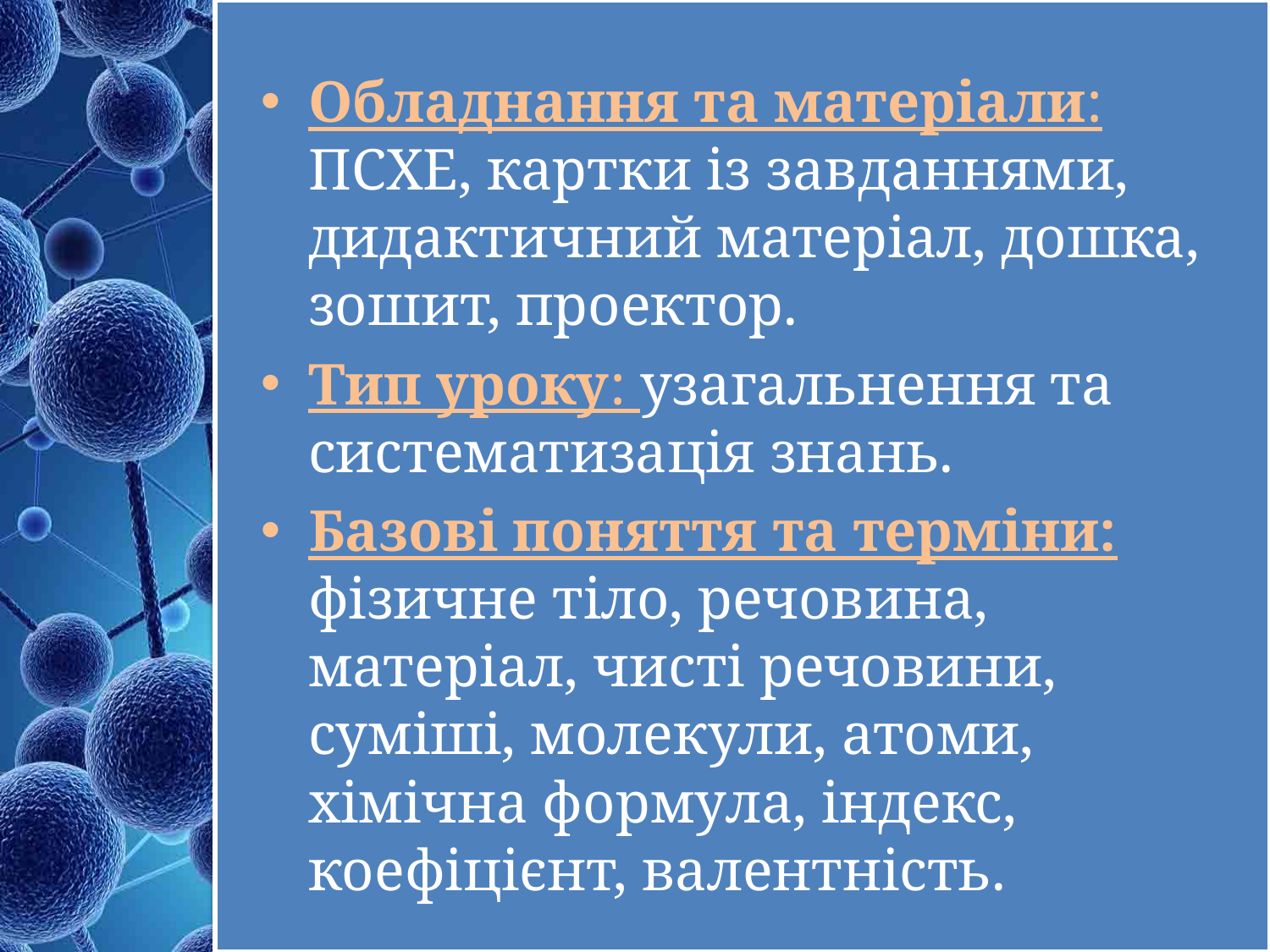

Обладнання та матеріали: ПСХЕ, картки із завданнями, дидактичний матеріал, дошка, зошит, проектор.
Тип уроку: узагальнення та систематизація знань.
Базові поняття та терміни: фізичне тіло, речовина, матеріал, чисті речовини, суміші, молекули, атоми, хімічна формула, індекс, коефіцієнт, валентність.